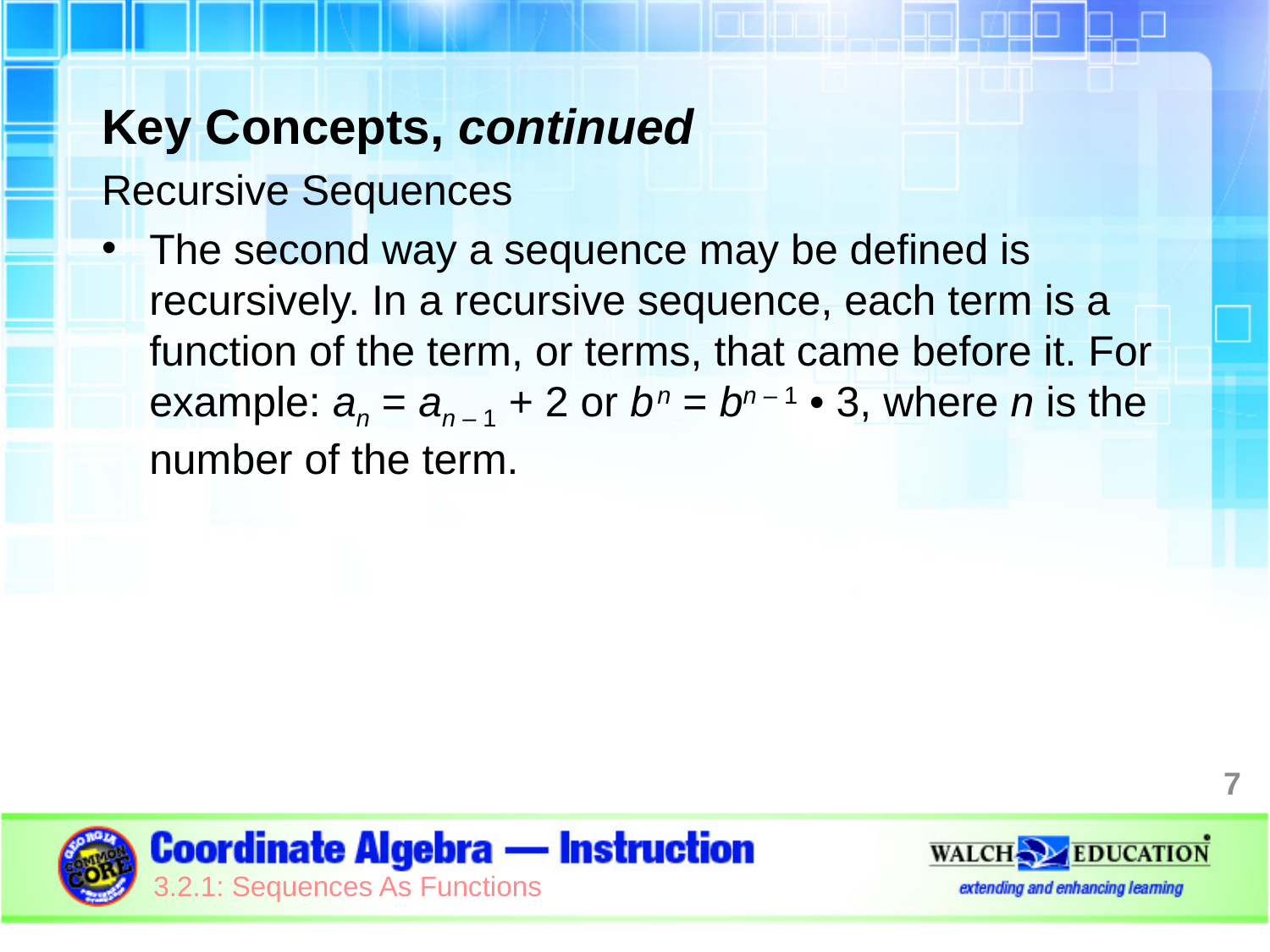

Key Concepts, continued
Recursive Sequences
The second way a sequence may be defined is recursively. In a recursive sequence, each term is a function of the term, or terms, that came before it. For example: an = an – 1 + 2 or b n = bn – 1 • 3, where n is the number of the term.

7
3.2.1: Sequences As Functions